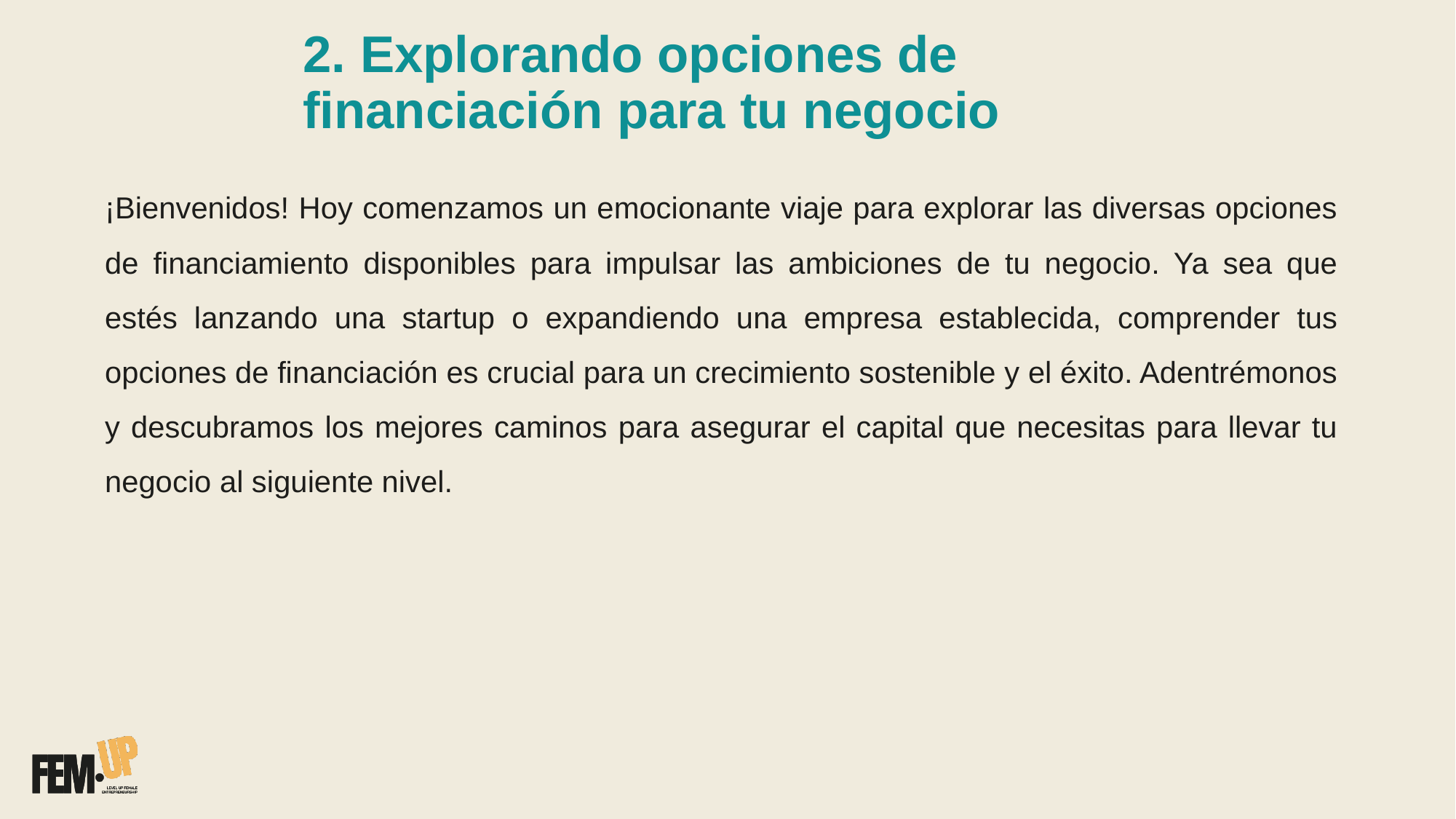

# 2. Explorando opciones de financiación para tu negocio
¡Bienvenidos! Hoy comenzamos un emocionante viaje para explorar las diversas opciones de financiamiento disponibles para impulsar las ambiciones de tu negocio. Ya sea que estés lanzando una startup o expandiendo una empresa establecida, comprender tus opciones de financiación es crucial para un crecimiento sostenible y el éxito. Adentrémonos y descubramos los mejores caminos para asegurar el capital que necesitas para llevar tu negocio al siguiente nivel.